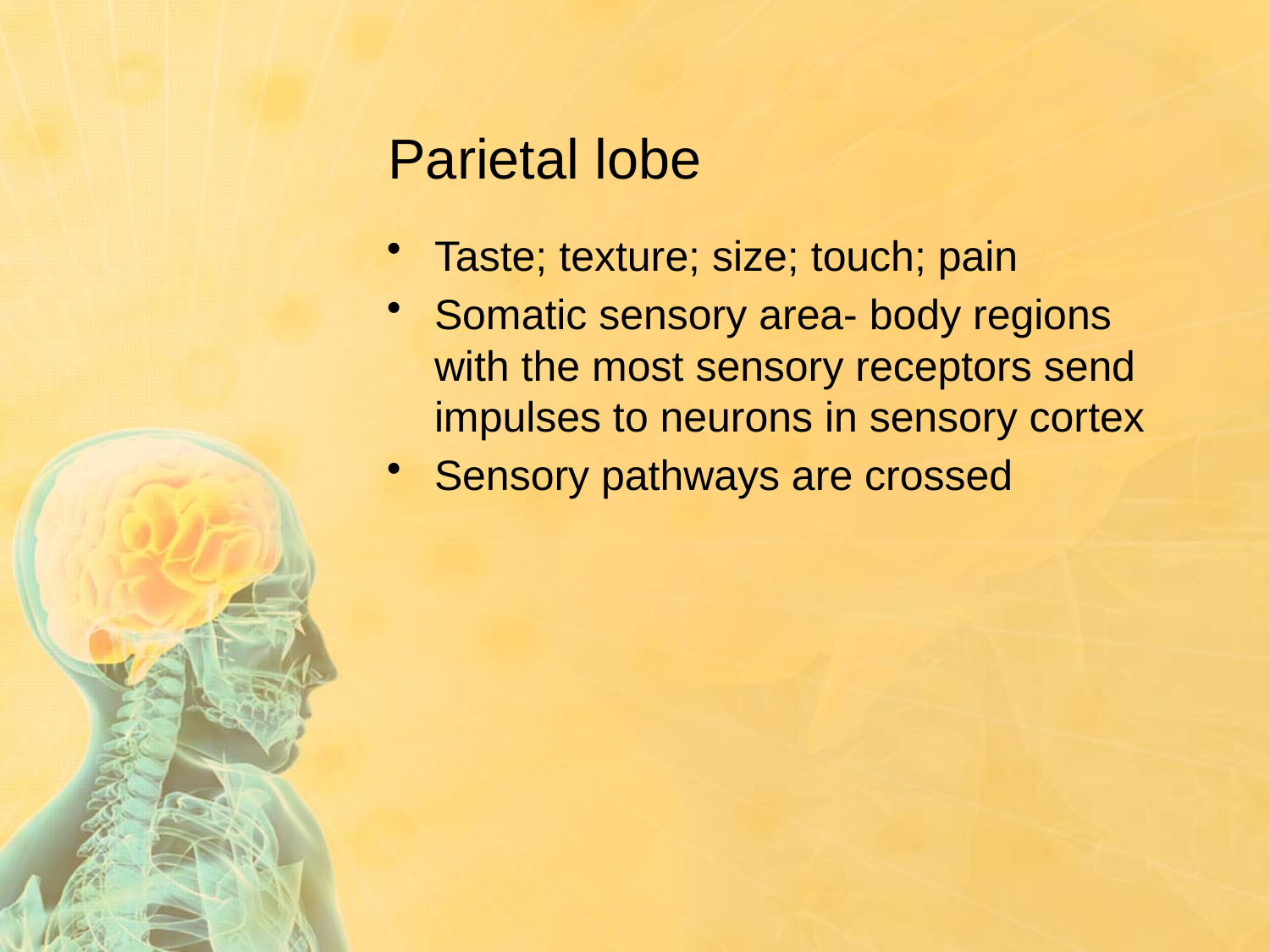

# Parietal lobe
Taste; texture; size; touch; pain
Somatic sensory area- body regions     with the most sensory receptors send impulses to neurons in sensory cortex
Sensory pathways are crossed